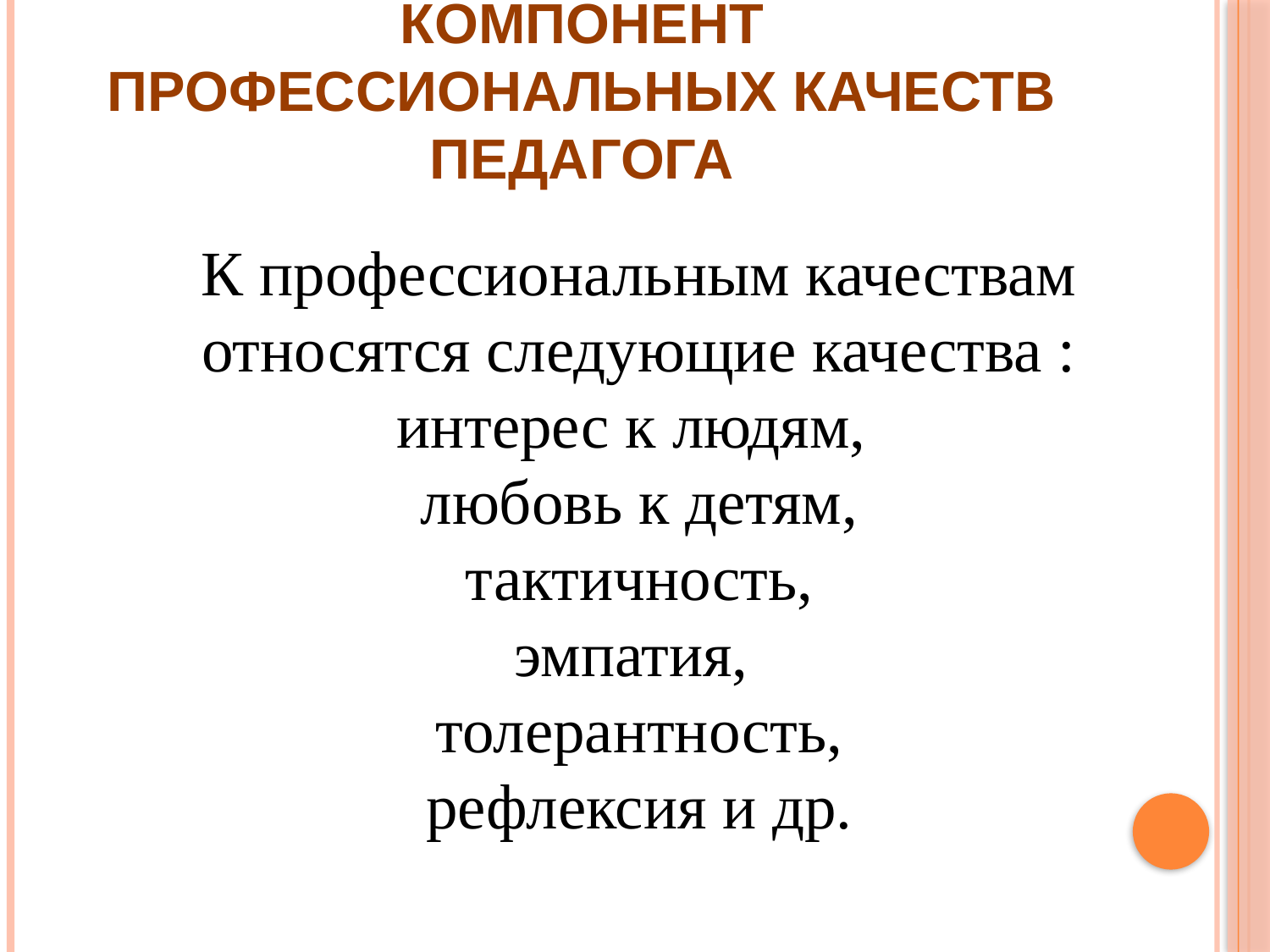

# КОМПОНЕНТ ПРОФЕССИОНАЛЬНЫХ КАЧЕСТВ ПЕДАГОГА
К профессиональным качествам относятся следующие качества : интерес к людям,
любовь к детям,
 тактичность,
эмпатия,
толерантность,
 рефлексия и др.